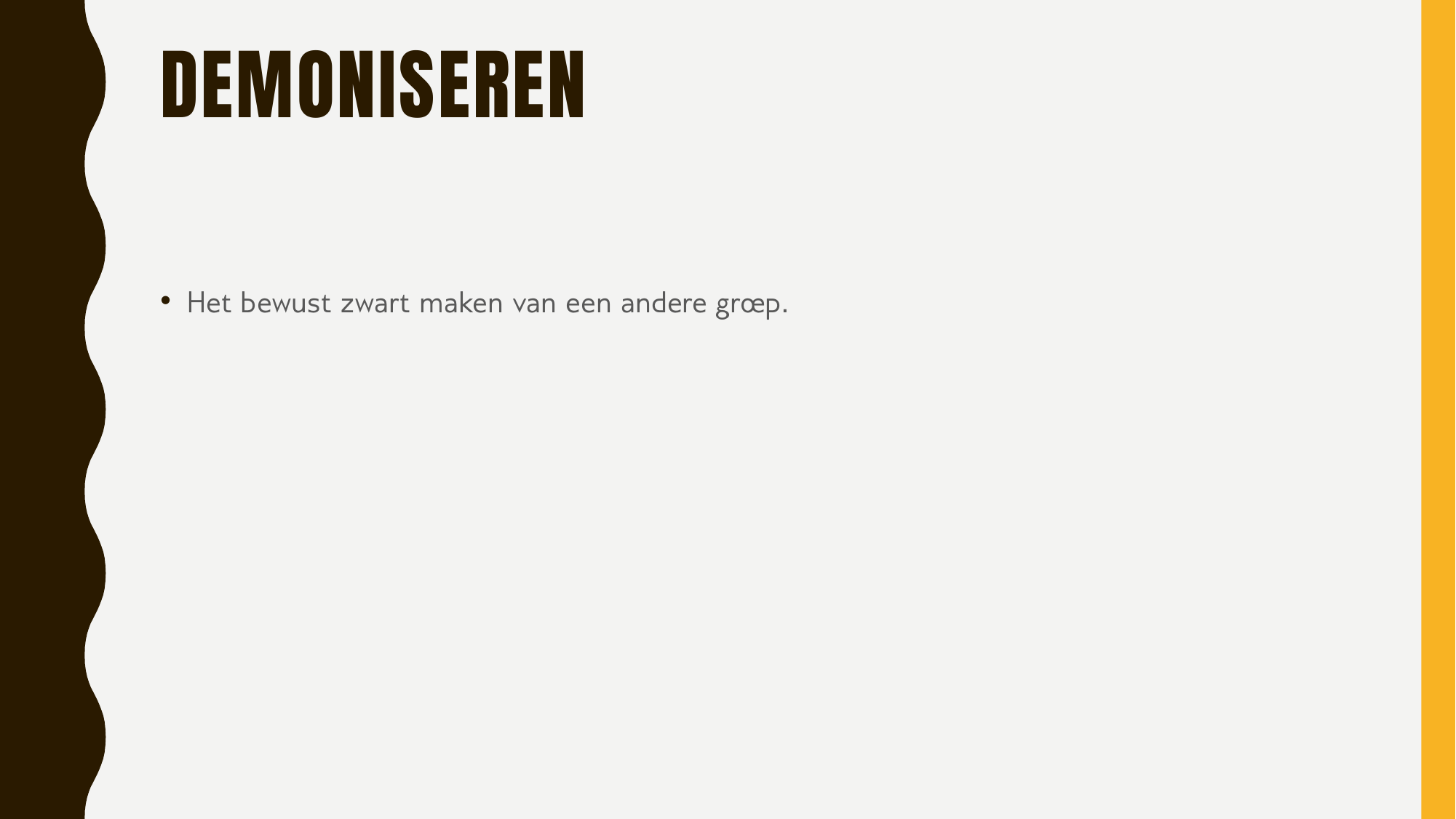

# Demoniseren
Het bewust zwart maken van een andere groep.